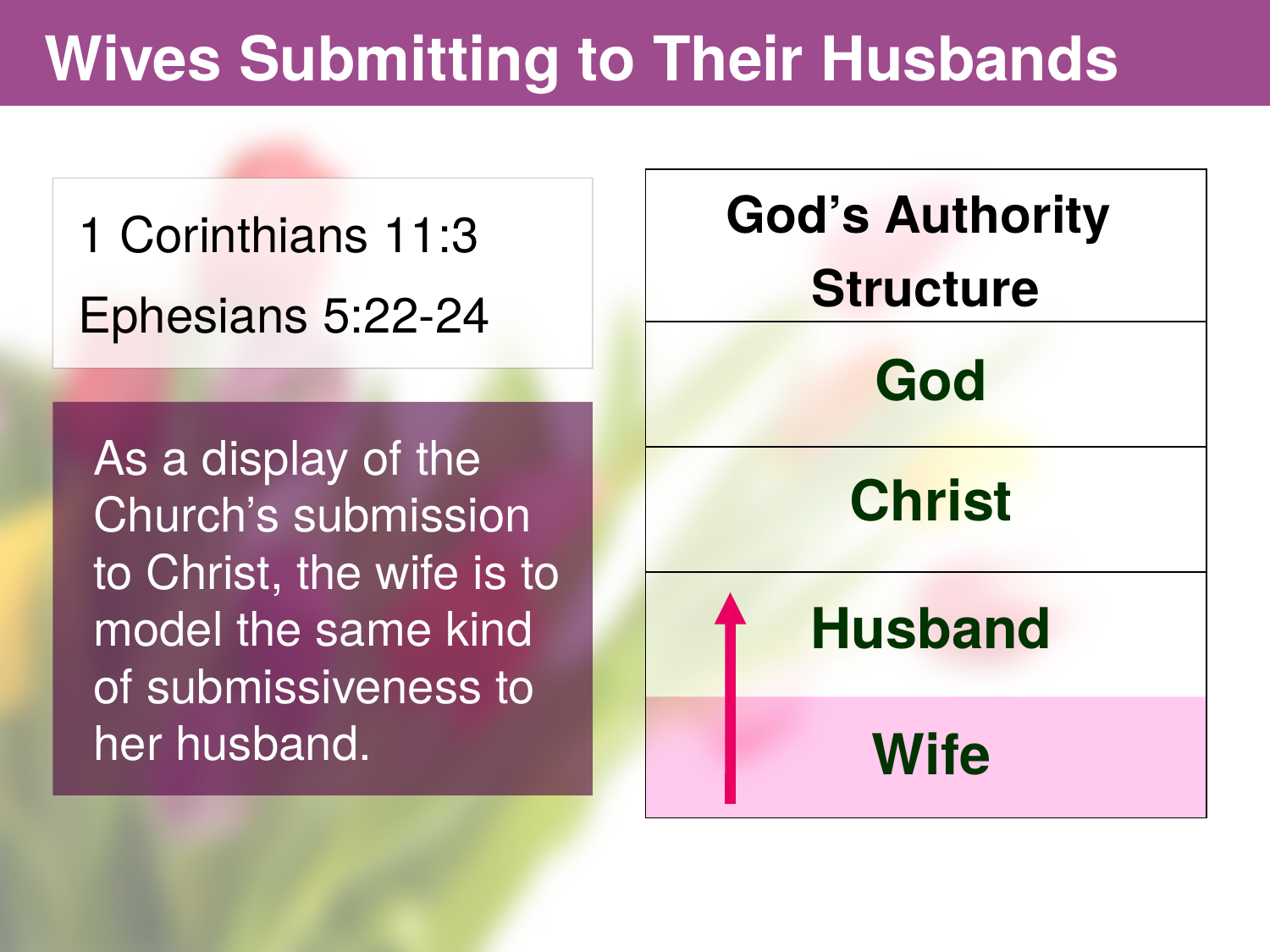

Wives Submitting to Their Husbands
| God’s Authority Structure |
| --- |
|  |
|  |
|  |
|  |
1 Corinthians 11:3
Ephesians 5:22-24
God
As a display of the Church’s submission to Christ, the wife is to model the same kind of submissiveness to her husband.
Christ
Husband

Wife